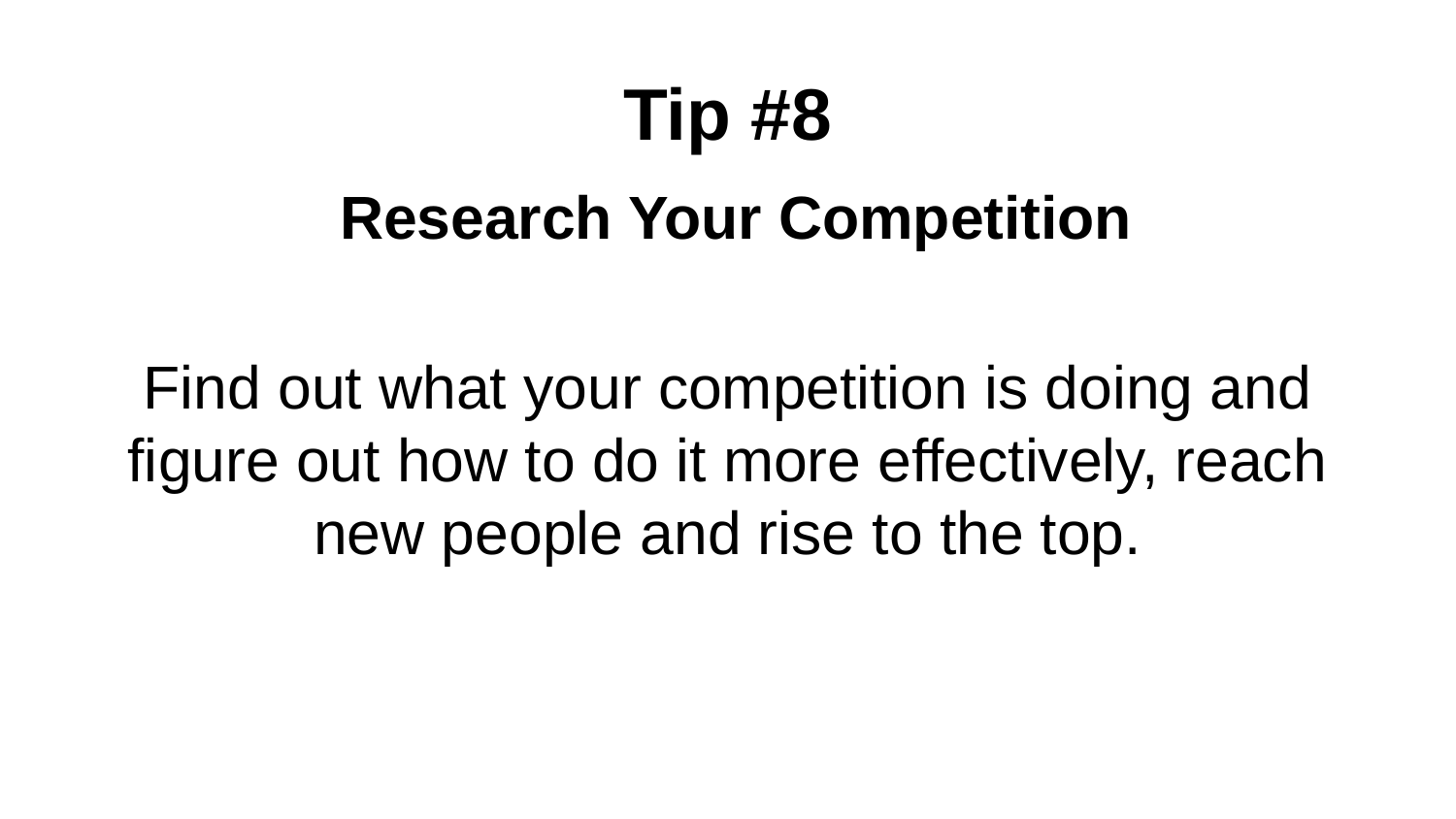

# Tip #8

 Research Your Competition

Find out what your competition is doing and figure out how to do it more effectively, reach new people and rise to the top.